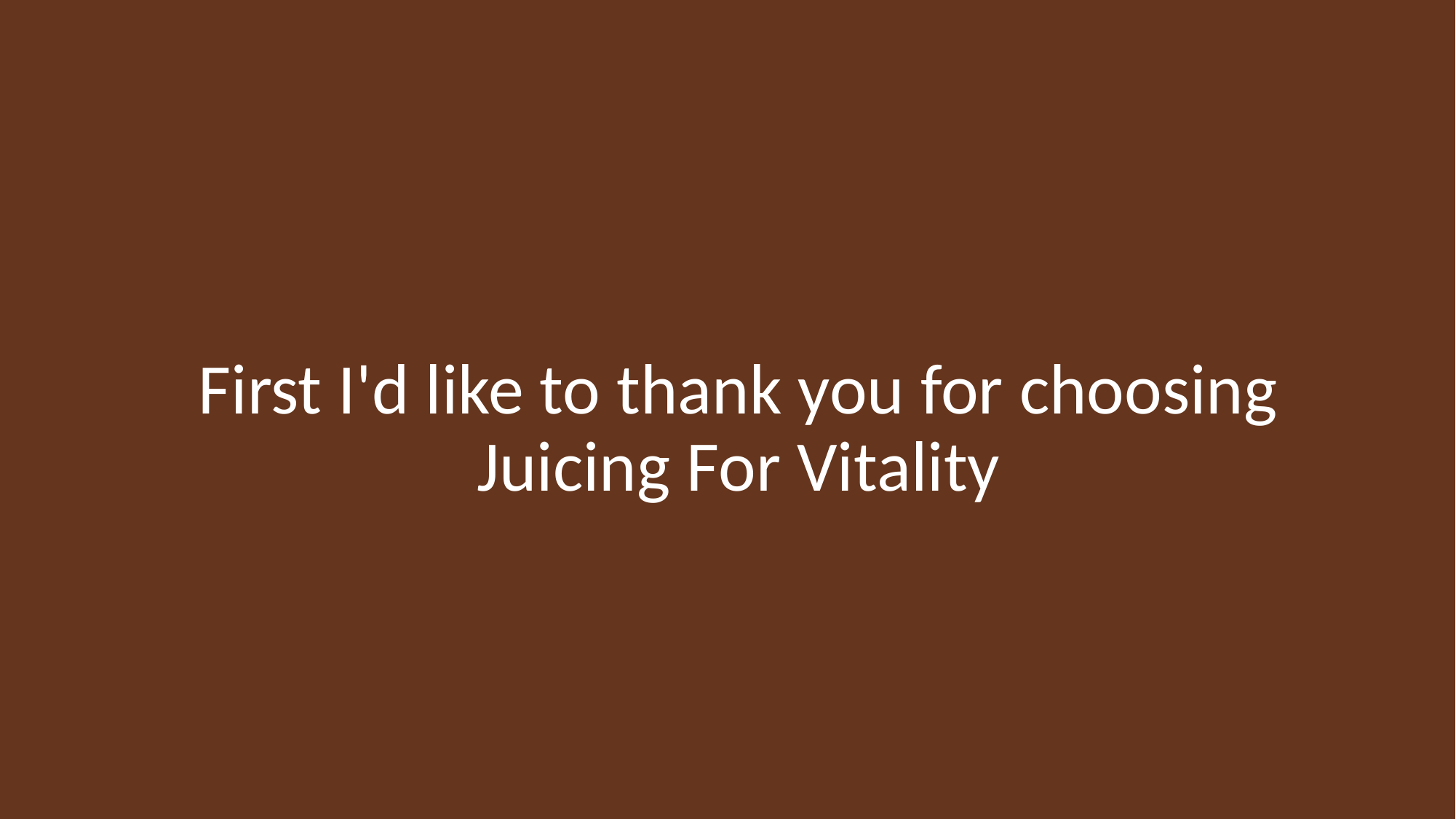

# First I'd like to thank you for choosing Juicing For Vitality